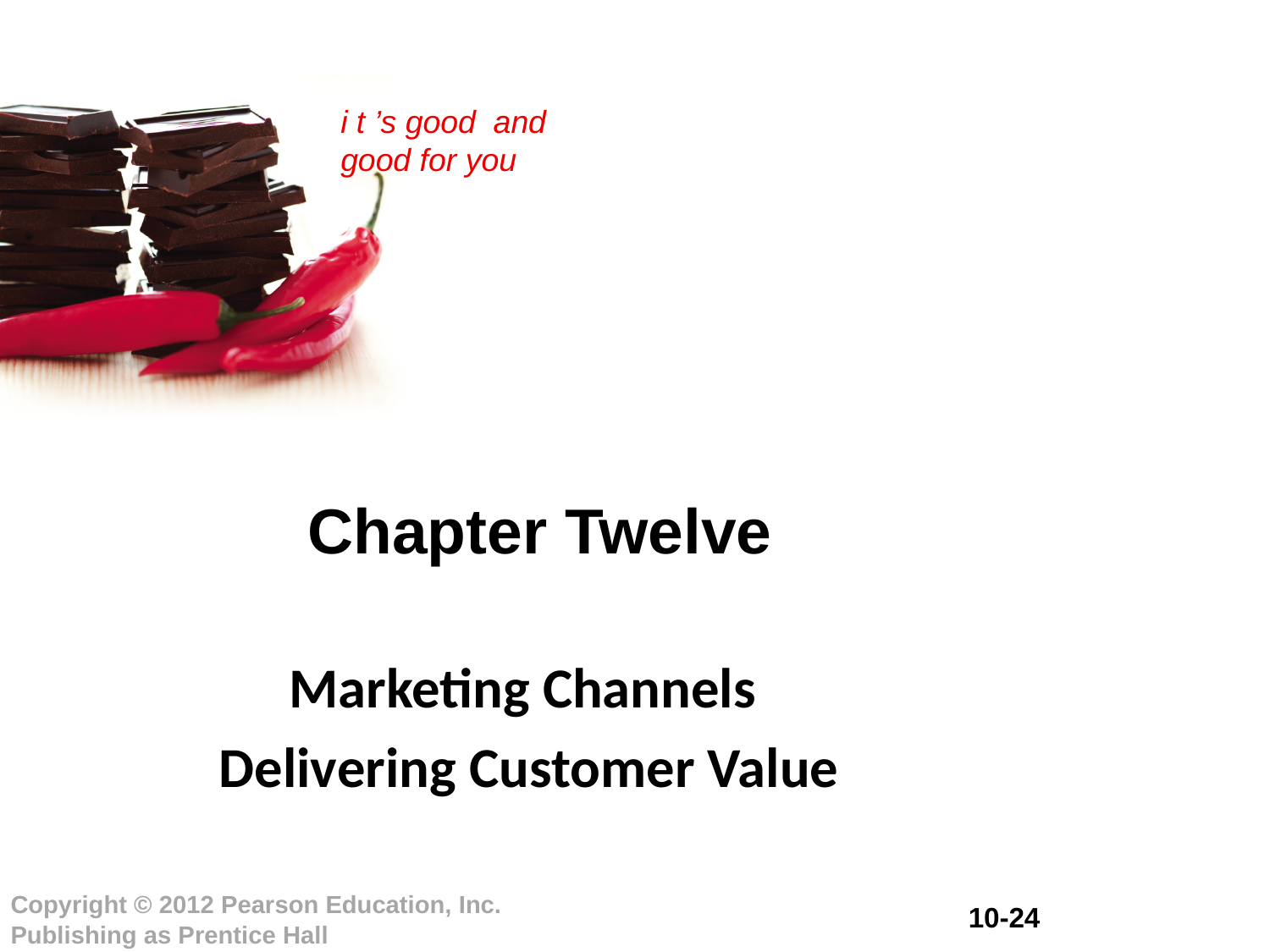

# Chapter Twelve
Marketing Channels
Delivering Customer Value